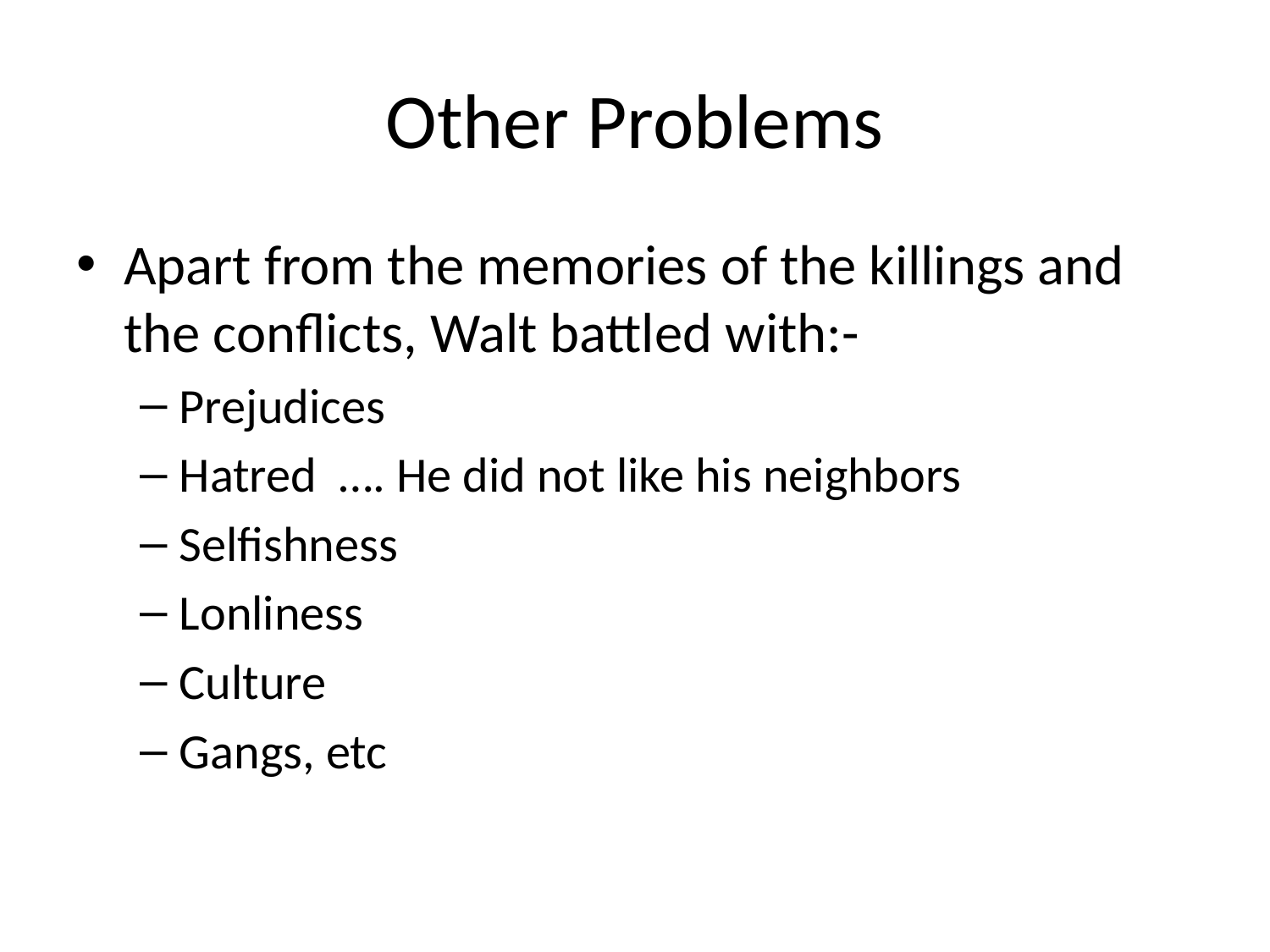

# Other Problems
Apart from the memories of the killings and the conflicts, Walt battled with:-
Prejudices
Hatred  …. He did not like his neighbors
Selfishness
Lonliness
Culture
Gangs, etc